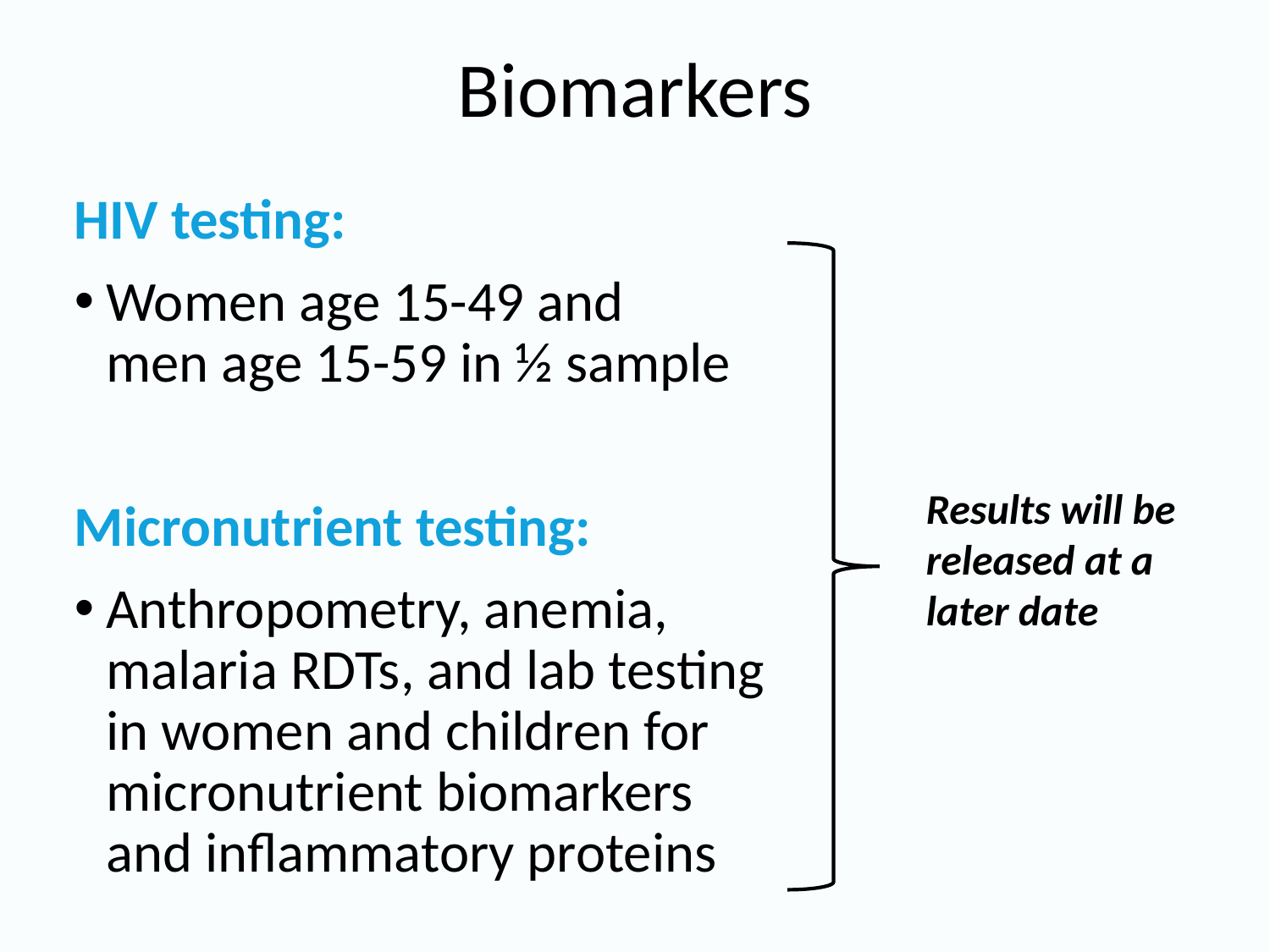

# Biomarkers
HIV testing:
Women age 15-49 and
men age 15-59 in ½ sample

Micronutrient testing:
Anthropometry, anemia, malaria RDTs, and lab testing in women and children for micronutrient biomarkers and inflammatory proteins

Results will be released at a later date